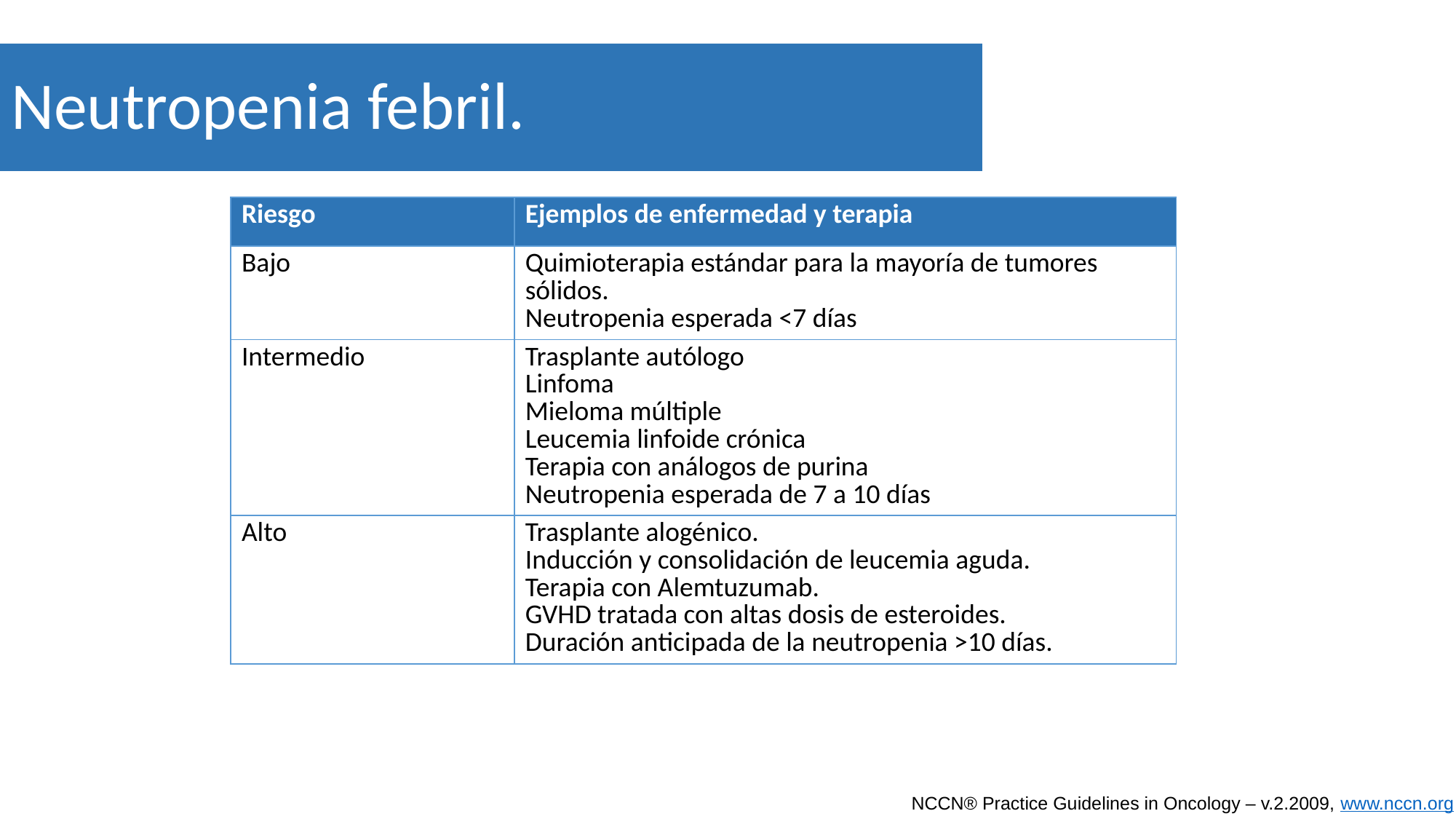

Neutropenia febril.
#
| Riesgo | Ejemplos de enfermedad y terapia |
| --- | --- |
| Bajo | Quimioterapia estándar para la mayoría de tumores sólidos. Neutropenia esperada <7 días |
| Intermedio | Trasplante autólogo Linfoma Mieloma múltiple Leucemia linfoide crónica Terapia con análogos de purina Neutropenia esperada de 7 a 10 días |
| Alto | Trasplante alogénico. Inducción y consolidación de leucemia aguda. Terapia con Alemtuzumab. GVHD tratada con altas dosis de esteroides. Duración anticipada de la neutropenia >10 días. |

NCCN® Practice Guidelines in Oncology – v.2.2009, www.nccn.org